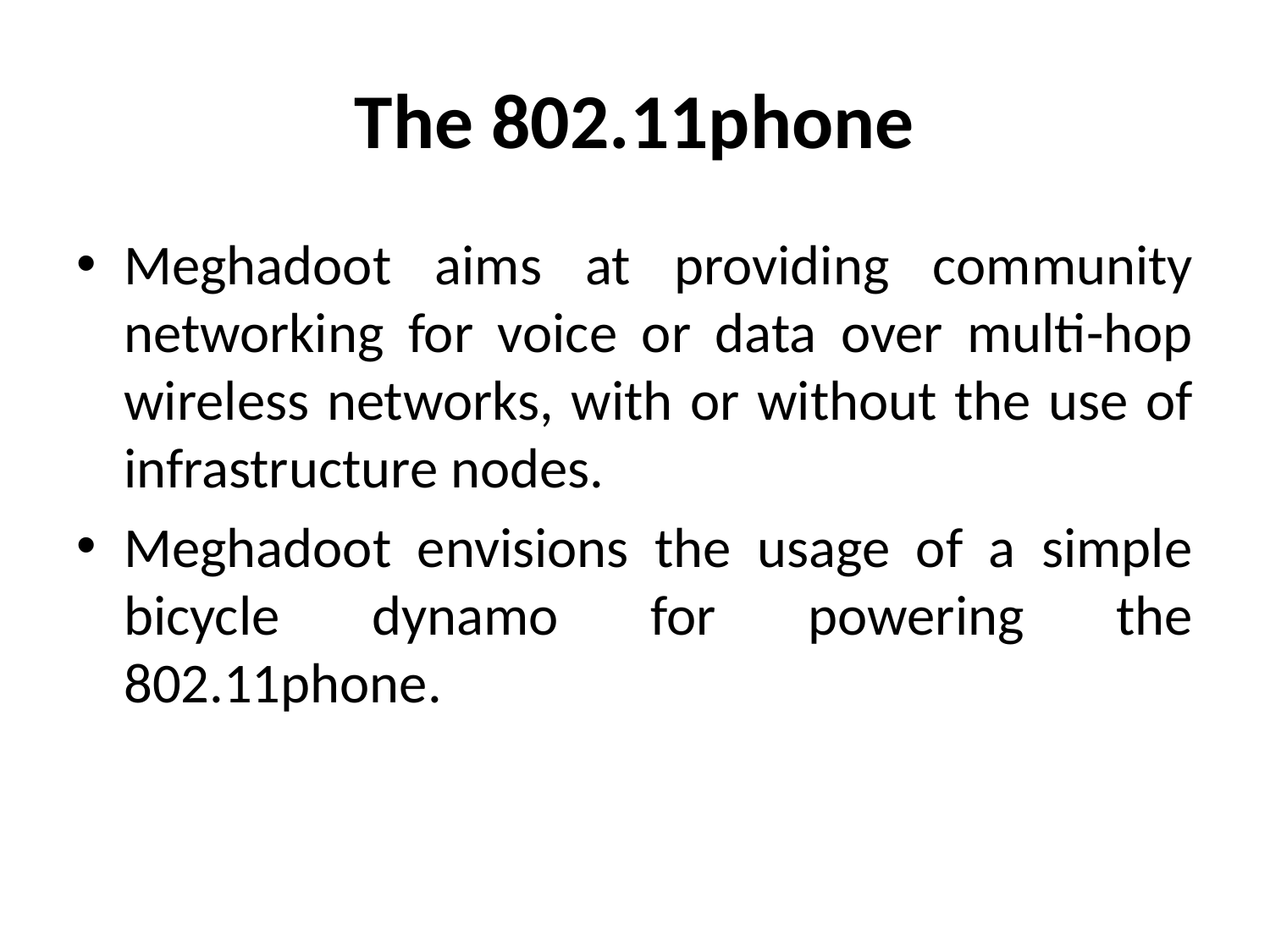

# The 802.11phone
Meghadoot aims at providing community networking for voice or data over multi-hop wireless networks, with or without the use of infrastructure nodes.
Meghadoot envisions the usage of a simple bicycle dynamo for powering the 802.11phone.